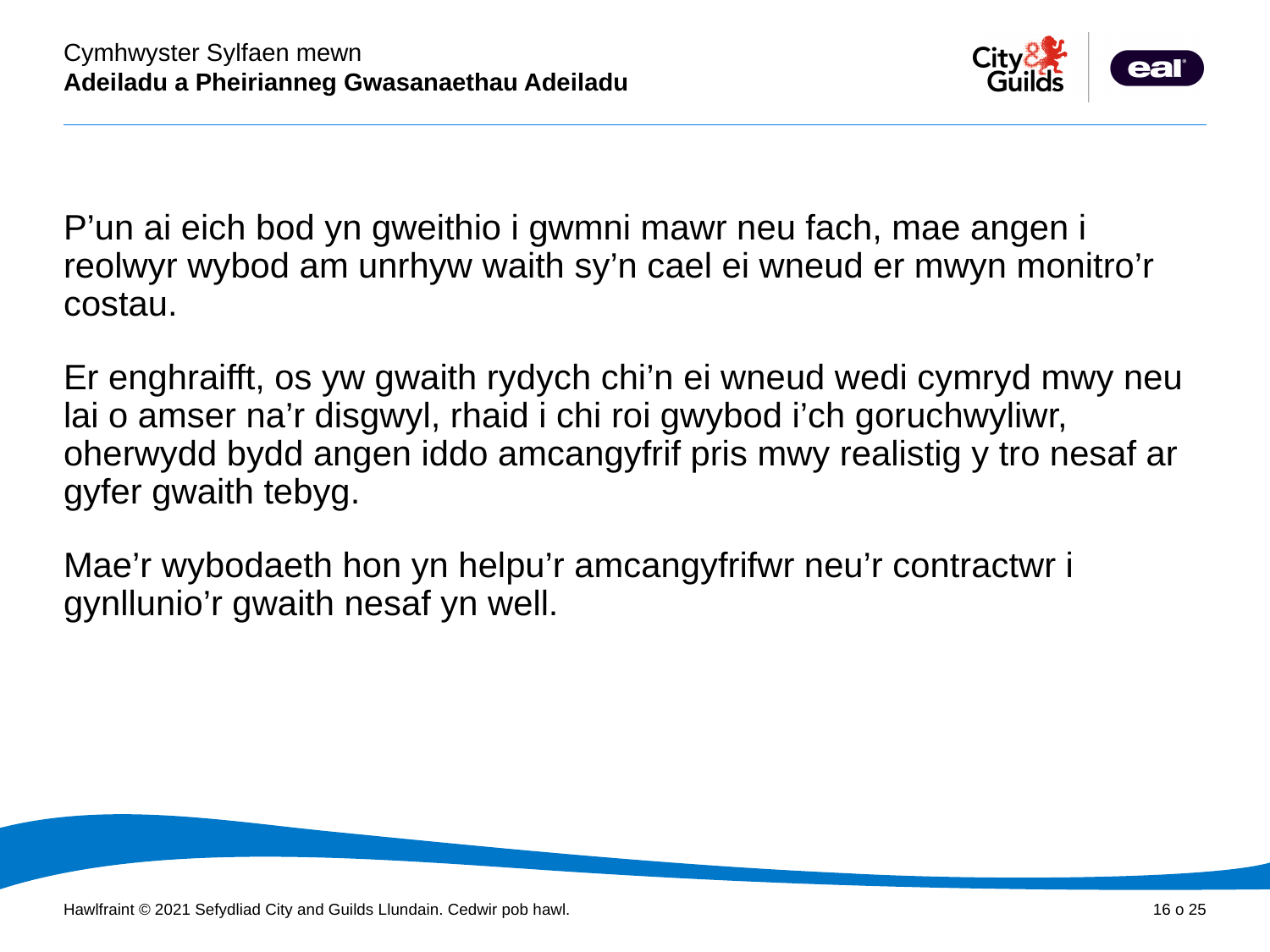

P’un ai eich bod yn gweithio i gwmni mawr neu fach, mae angen i reolwyr wybod am unrhyw waith sy’n cael ei wneud er mwyn monitro’r costau.
Er enghraifft, os yw gwaith rydych chi’n ei wneud wedi cymryd mwy neu lai o amser na’r disgwyl, rhaid i chi roi gwybod i’ch goruchwyliwr, oherwydd bydd angen iddo amcangyfrif pris mwy realistig y tro nesaf ar gyfer gwaith tebyg.
Mae’r wybodaeth hon yn helpu’r amcangyfrifwr neu’r contractwr i gynllunio’r gwaith nesaf yn well.